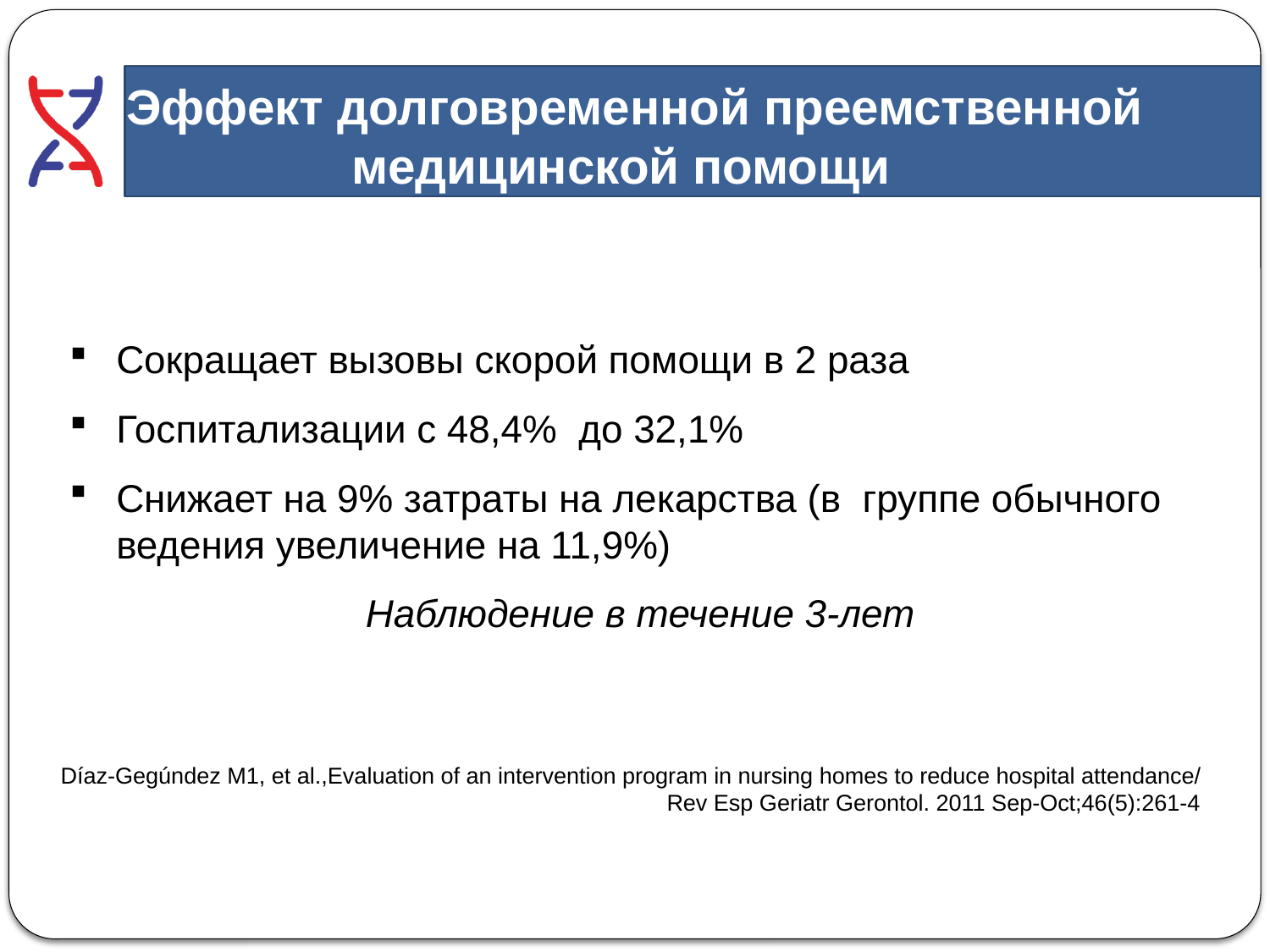

Эффект долговременной преемственной медицинской помощи
Сокращает вызовы скорой помощи в 2 раза
Госпитализации с 48,4%  до 32,1%
Снижает на 9% затраты на лекарства (в  группе обычного ведения увеличение на 11,9%)
Наблюдение в течение 3-лет
Díaz-Gegúndez M1, et al.,Evaluation of an intervention program in nursing homes to reduce hospital attendance/
Rev Esp Geriatr Gerontol. 2011 Sep-Oct;46(5):261-4